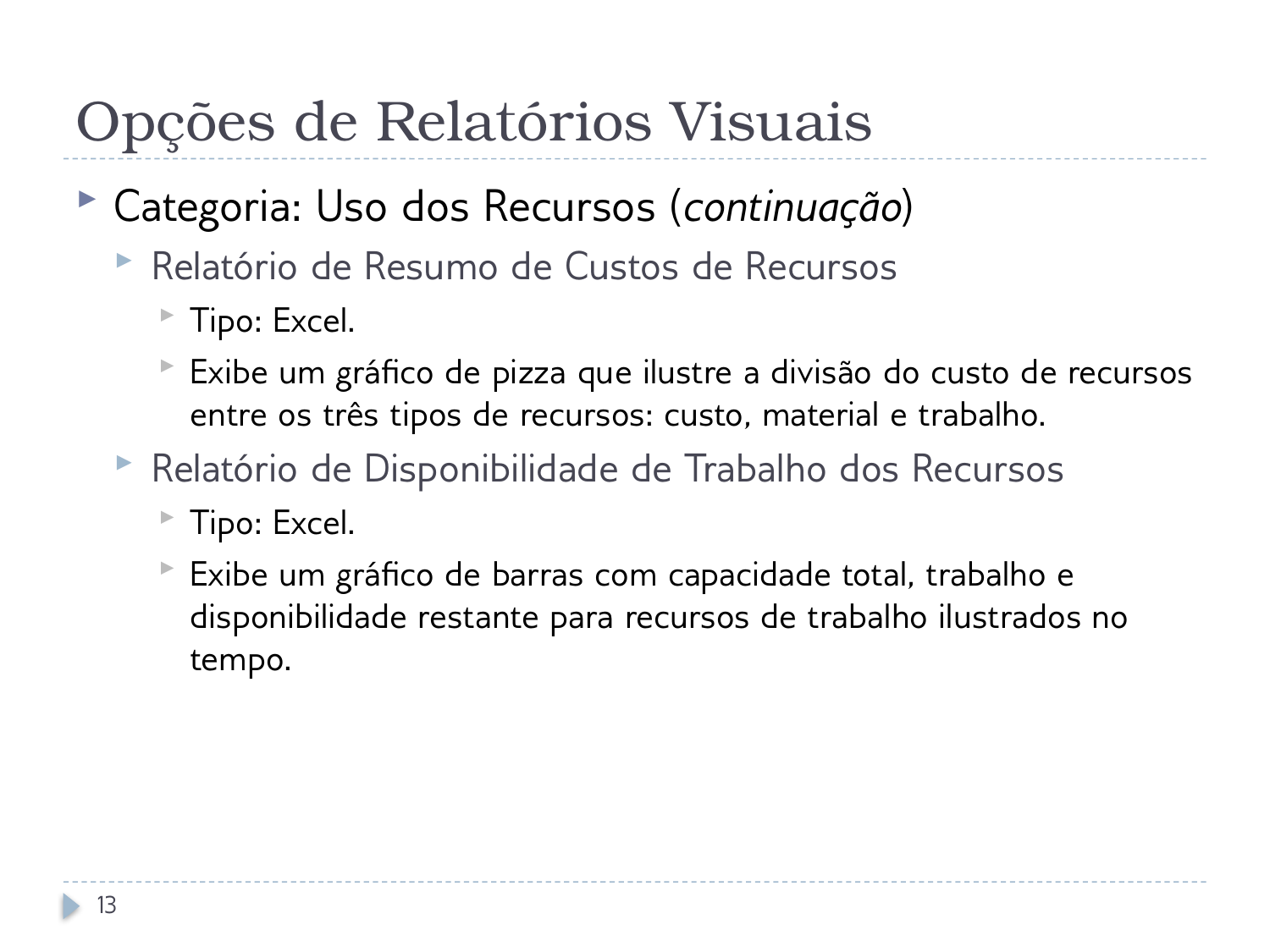

# Opções de Relatórios Visuais
Categoria: Uso dos Recursos (continuação)
Relatório de Resumo de Custos de Recursos
Tipo: Excel.
Exibe um gráfico de pizza que ilustre a divisão do custo de recursos entre os três tipos de recursos: custo, material e trabalho.
Relatório de Disponibilidade de Trabalho dos Recursos
Tipo: Excel.
Exibe um gráfico de barras com capacidade total, trabalho e disponibilidade restante para recursos de trabalho ilustrados no tempo.
13